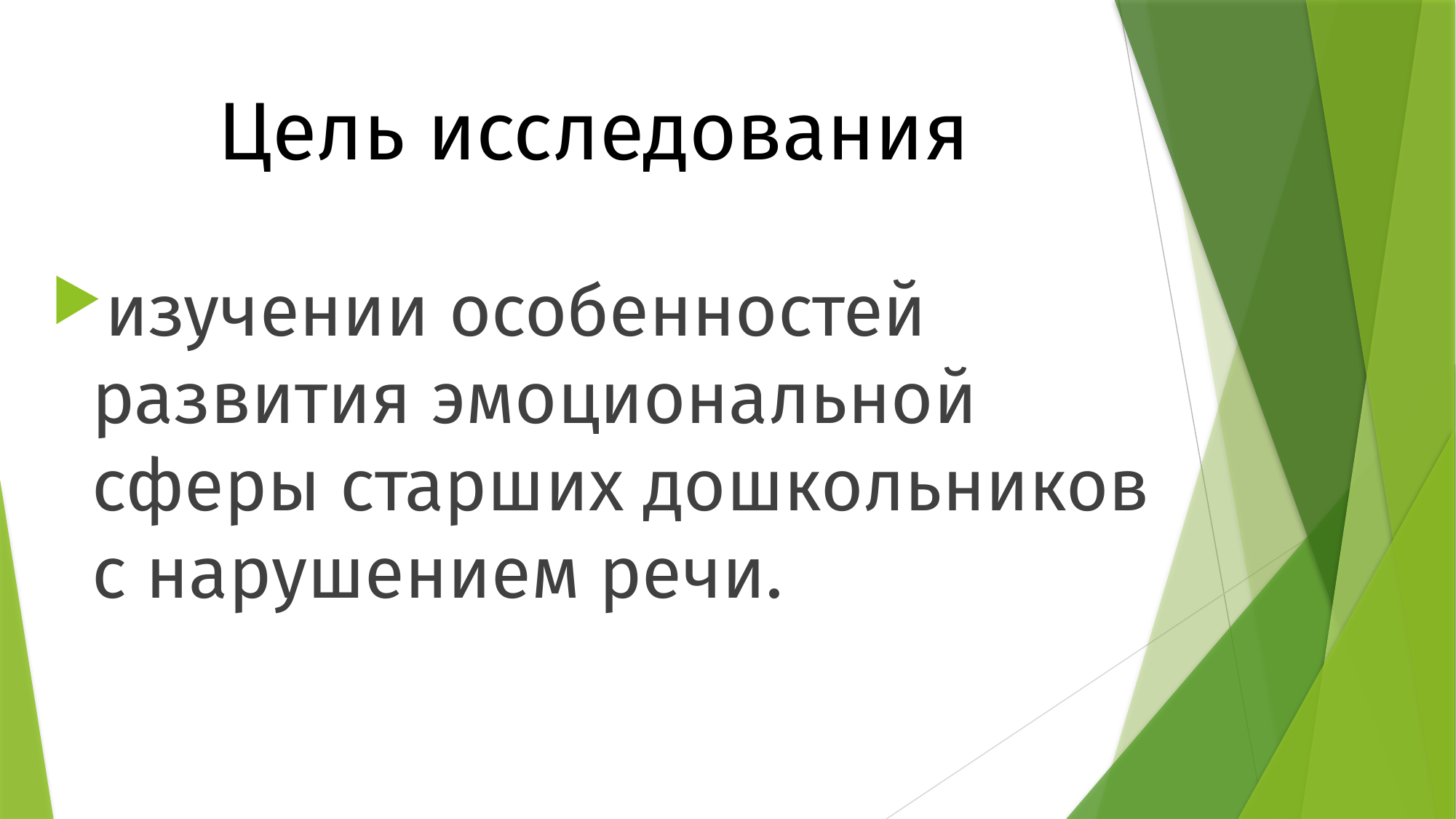

# Цель исследования
изучении особенностей развития эмоциональной сферы старших дошкольников с нарушением речи.